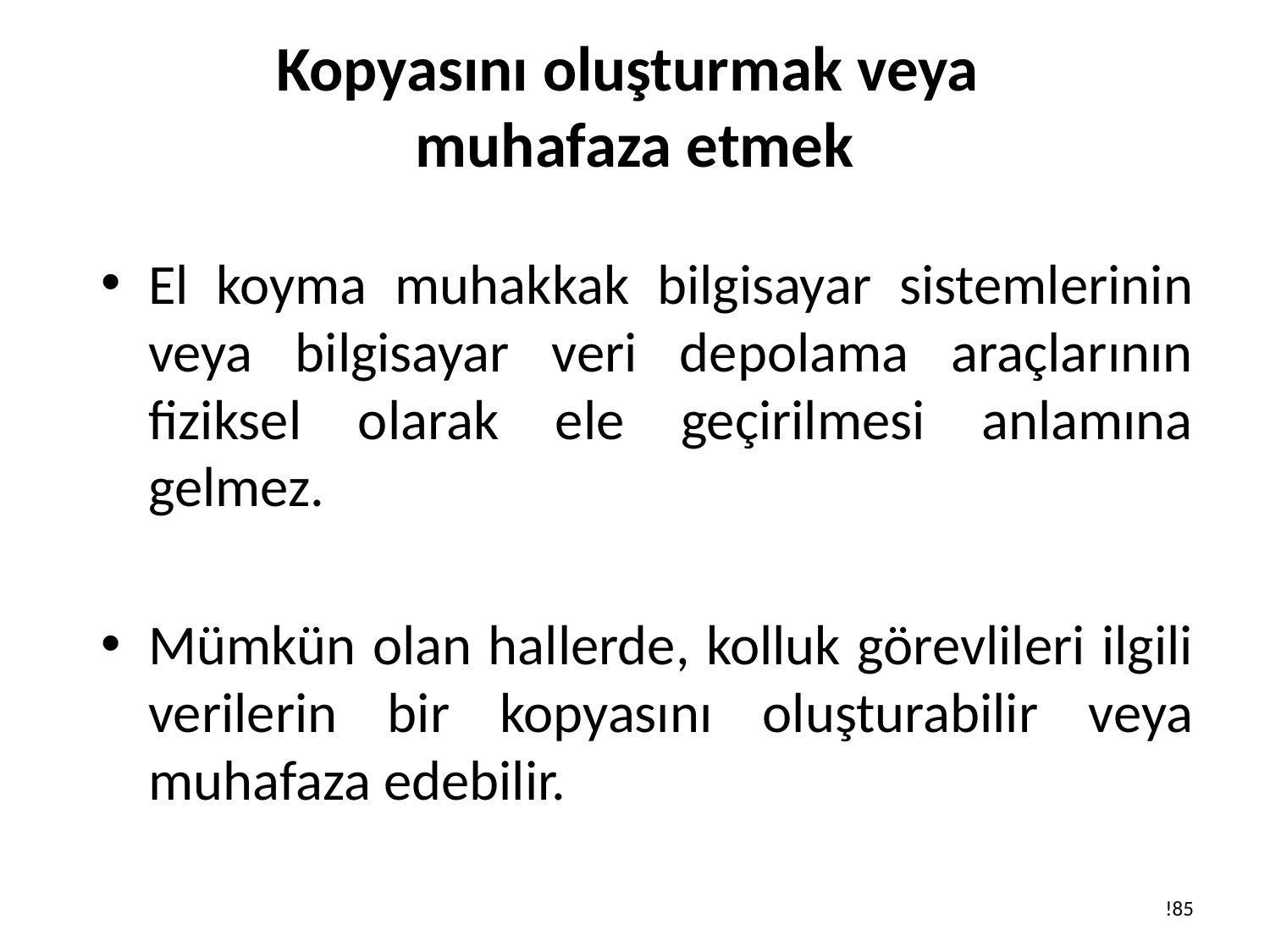

# Kopyasını oluşturmak veya muhafaza etmek
El koyma muhakkak bilgisayar sistemlerinin veya bilgisayar veri depolama araçlarının fiziksel olarak ele geçirilmesi anlamına gelmez.

Mümkün olan hallerde, kolluk görevlileri ilgili verilerin bir kopyasını oluşturabilir veya muhafaza edebilir.
!85